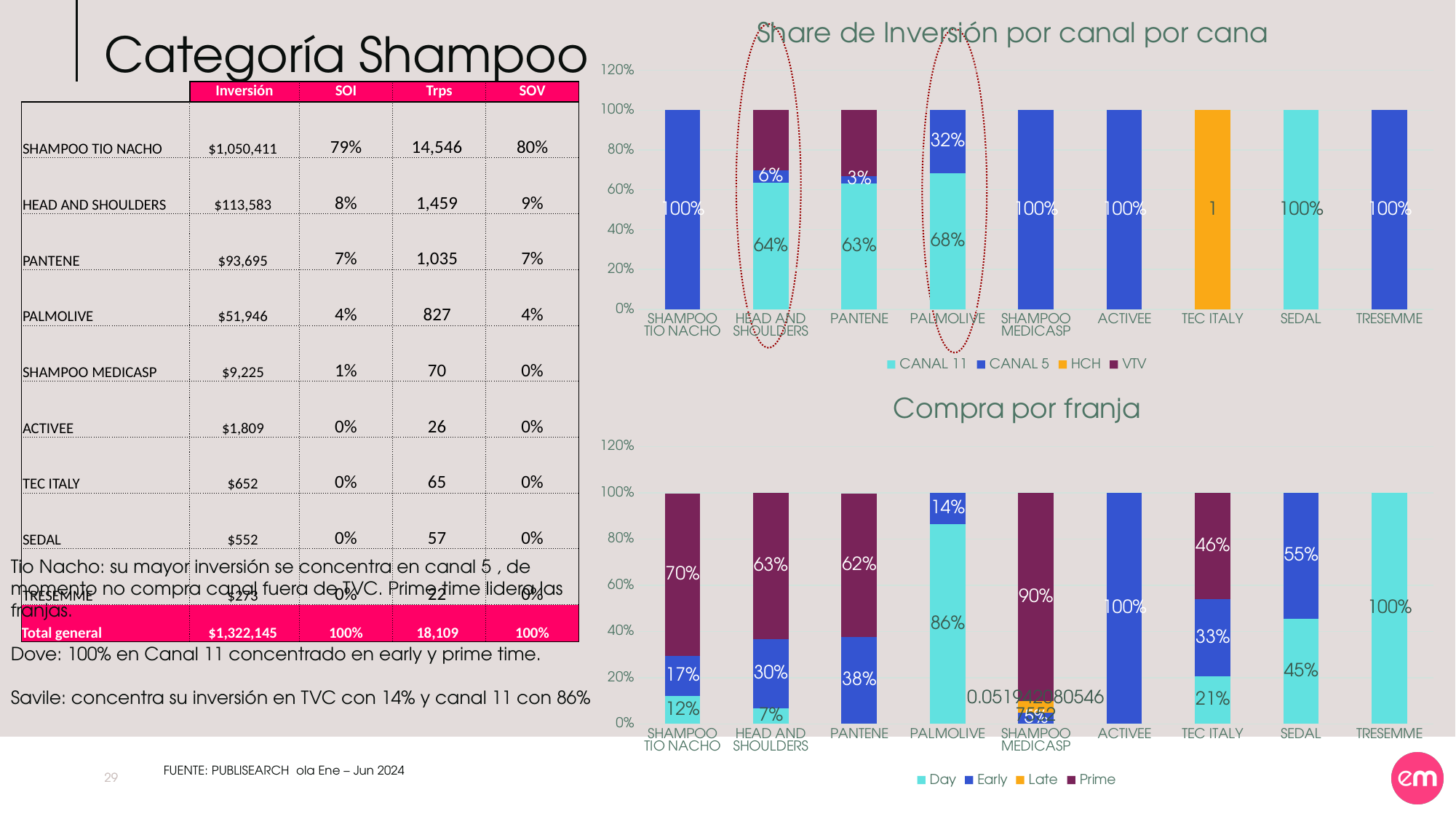

### Chart: Share de Inversión por canal por cana

| Category | CANAL 11 | CANAL 5 | HCH | VTV |
|---|---|---|---|---|
| SHAMPOO TIO NACHO | None | 1.0 | None | None |
| HEAD AND SHOULDERS | 0.6359247319537068 | 0.06150801696528685 | None | 0.30256725108100646 |
| PANTENE | 0.6337306359794205 | 0.033812256561019834 | None | 0.33245710745955975 |
| PALMOLIVE | 0.6845136907777924 | 0.3154863092222076 | None | None |
| SHAMPOO MEDICASP | None | 1.0 | None | None |
| ACTIVEE | None | 1.0 | None | None |
| TEC ITALY | None | None | 1.0 | None |
| SEDAL | 1.0 | None | None | None |
| TRESEMME | None | 1.0 | None | None |
# Categoría Shampoo
|  | Inversión | SOI | Trps | SOV |
| --- | --- | --- | --- | --- |
| SHAMPOO TIO NACHO | $1,050,411 | 79% | 14,546 | 80% |
| HEAD AND SHOULDERS | $113,583 | 8% | 1,459 | 9% |
| PANTENE | $93,695 | 7% | 1,035 | 7% |
| PALMOLIVE | $51,946 | 4% | 827 | 4% |
| SHAMPOO MEDICASP | $9,225 | 1% | 70 | 0% |
| ACTIVEE | $1,809 | 0% | 26 | 0% |
| TEC ITALY | $652 | 0% | 65 | 0% |
| SEDAL | $552 | 0% | 57 | 0% |
| TRESEMME | $273 | 0% | 22 | 0% |
| Total general | $1,322,145 | 100% | 18,109 | 100% |

### Chart: Compra por franja

| Category | Day | Early | Late | Prime |
|---|---|---|---|---|
| SHAMPOO TIO NACHO | 0.12196259064970952 | 0.17123797835746804 | None | 0.7041872739067672 |
| HEAD AND SHOULDERS | 0.06757682468072367 | 0.298961266180986 | None | 0.6334619091382903 |
| PANTENE | None | 0.3761347485686642 | None | 0.6198807743396391 |
| PALMOLIVE | 0.8645520884543945 | 0.13544791154560554 | None | None |
| SHAMPOO MEDICASP | None | 0.047435065227303945 | 0.05194208054675521 | 0.9006228542259409 |
| ACTIVEE | None | 1.0 | None | None |
| TEC ITALY | 0.20716551337049247 | 0.33113746677652617 | None | 0.4616970198529813 |
| SEDAL | 0.45454545454545453 | 0.5454545454545455 | None | None |
| TRESEMME | 1.0 | None | None | None |
Tio Nacho: su mayor inversión se concentra en canal 5 , de momento no compra canal fuera de TVC. Prime time lidera las franjas.

Dove: 100% en Canal 11 concentrado en early y prime time.

Savile: concentra su inversión en TVC con 14% y canal 11 con 86%
FUENTE: PUBLISEARCH  ola Ene – Jun 2024

29
29